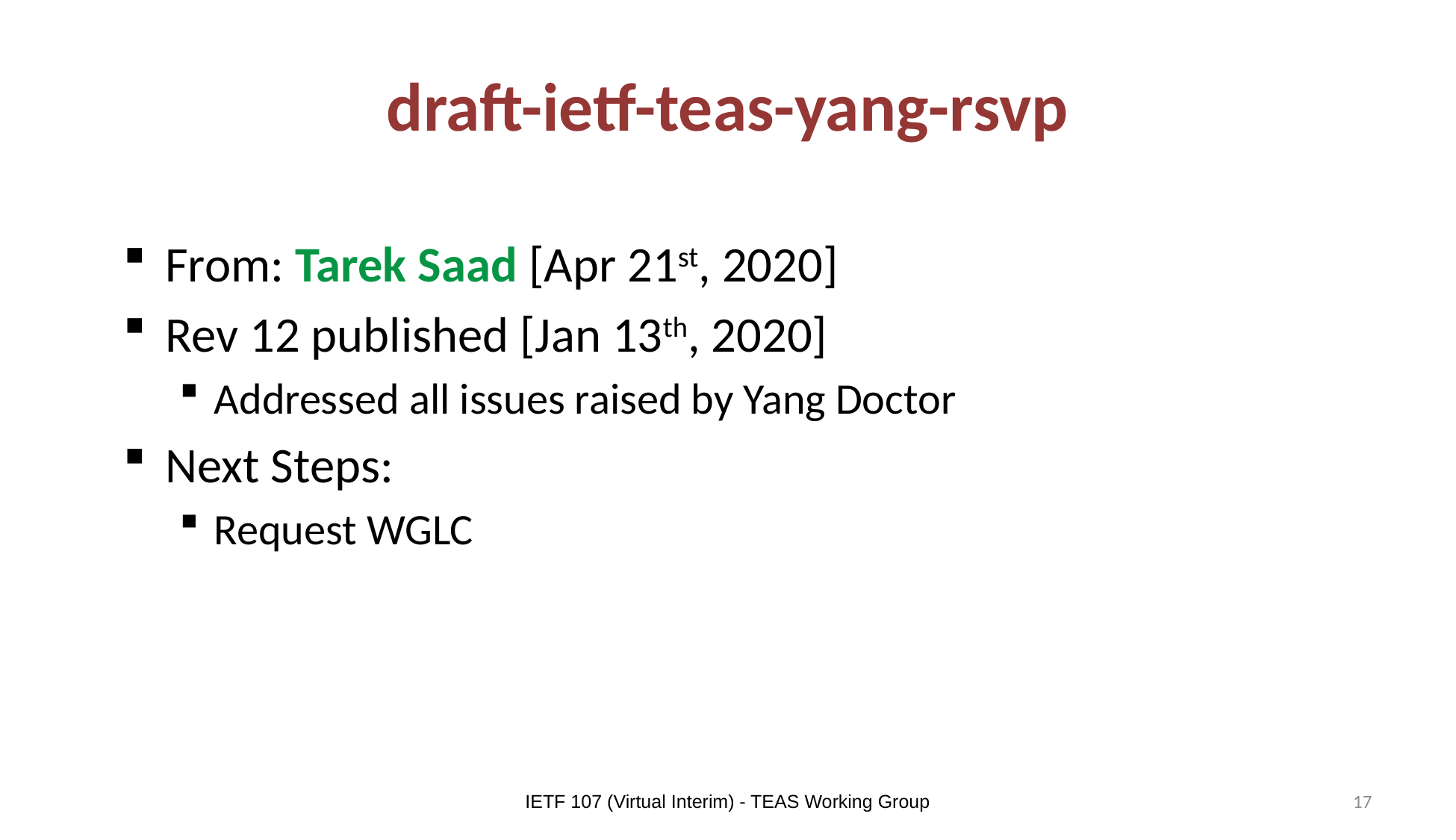

# draft-ietf-teas-yang-rsvp
From: Tarek Saad [Apr 21st, 2020]
Rev 12 published [Jan 13th, 2020]
Addressed all issues raised by Yang Doctor
Next Steps:
Request WGLC
IETF 107 (Virtual Interim) - TEAS Working Group
17